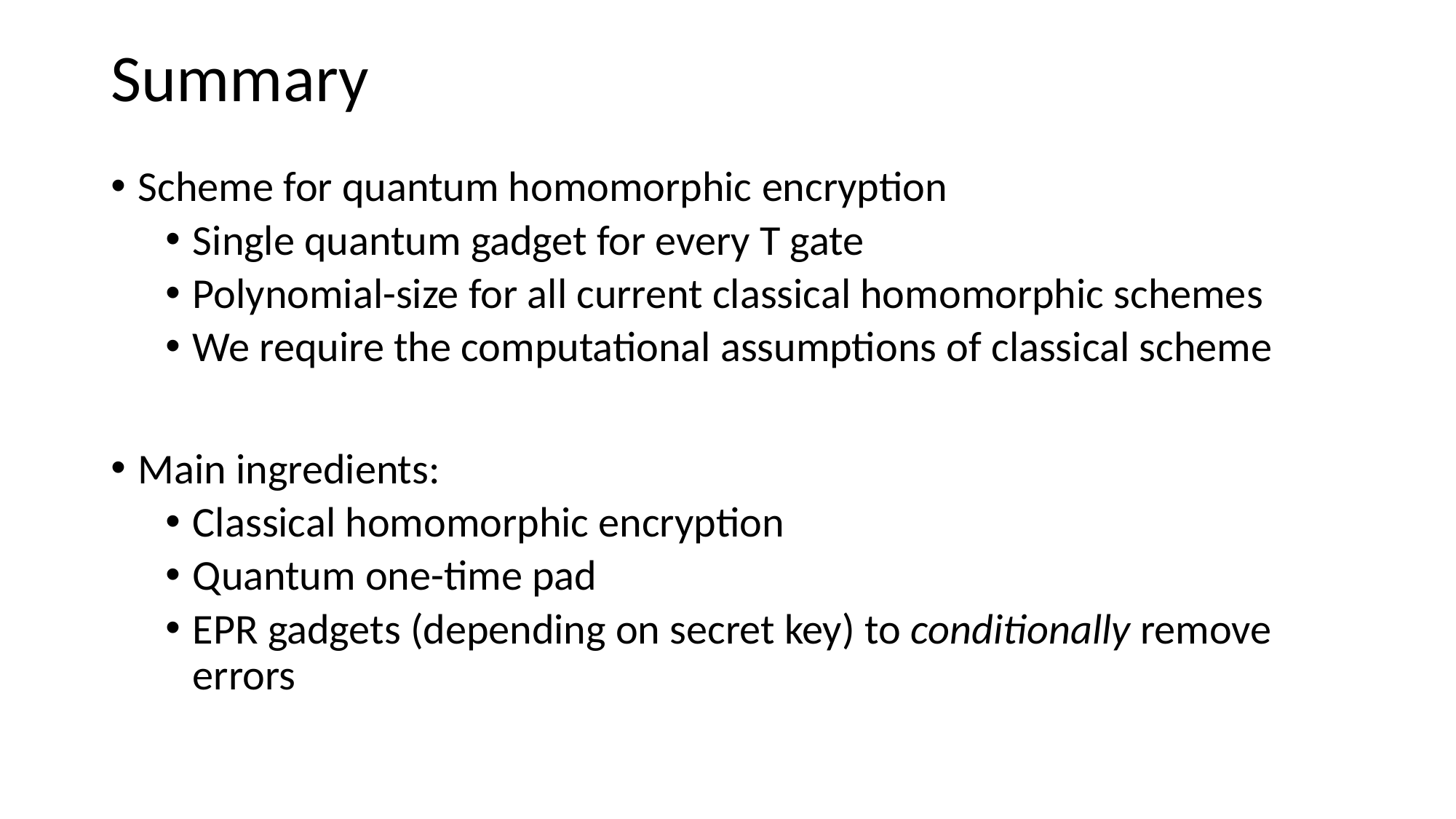

# Summary
Scheme for quantum homomorphic encryption
Single quantum gadget for every T gate
Polynomial-size for all current classical homomorphic schemes
We require the computational assumptions of classical scheme

Main ingredients:
Classical homomorphic encryption
Quantum one-time pad
EPR gadgets (depending on secret key) to conditionally remove errors